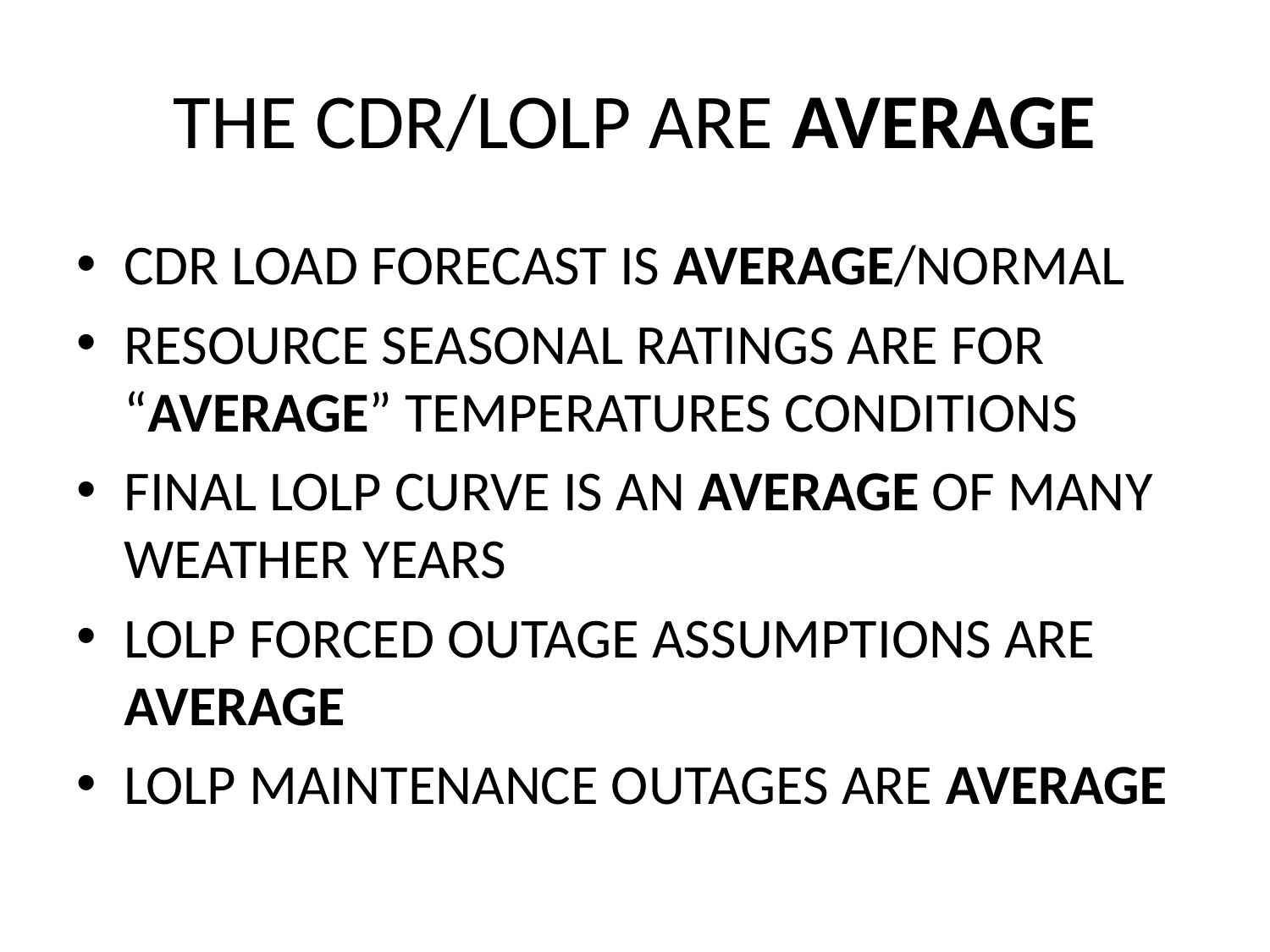

# THE CDR/LOLP ARE AVERAGE
CDR LOAD FORECAST IS AVERAGE/NORMAL
RESOURCE SEASONAL RATINGS ARE FOR “AVERAGE” TEMPERATURES CONDITIONS
FINAL LOLP CURVE IS AN AVERAGE OF MANY WEATHER YEARS
LOLP FORCED OUTAGE ASSUMPTIONS ARE AVERAGE
LOLP MAINTENANCE OUTAGES ARE AVERAGE